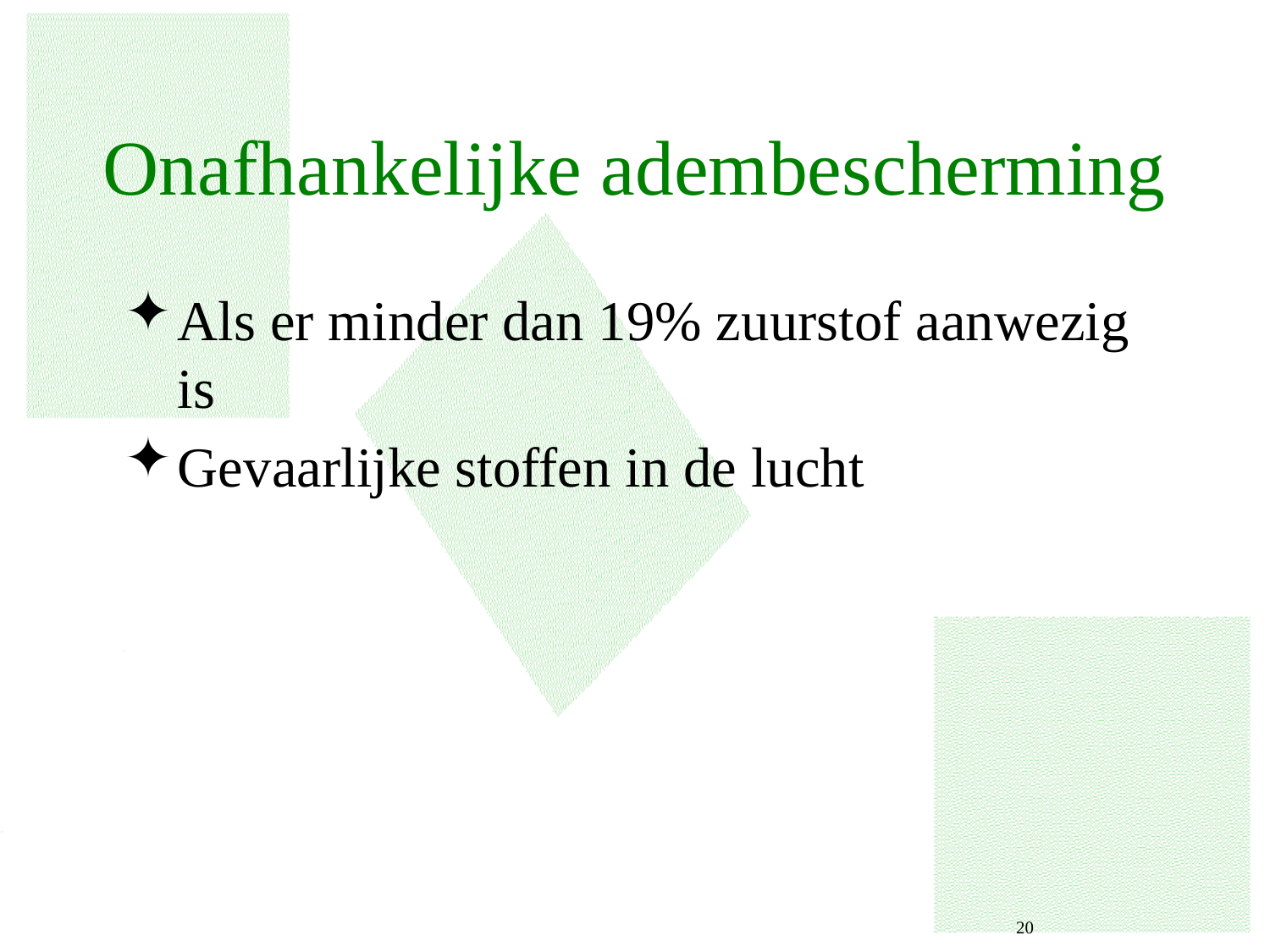

# Onafhankelijke adembescherming
Als er minder dan 19% zuurstof aanwezig is
Gevaarlijke stoffen in de lucht

                     20